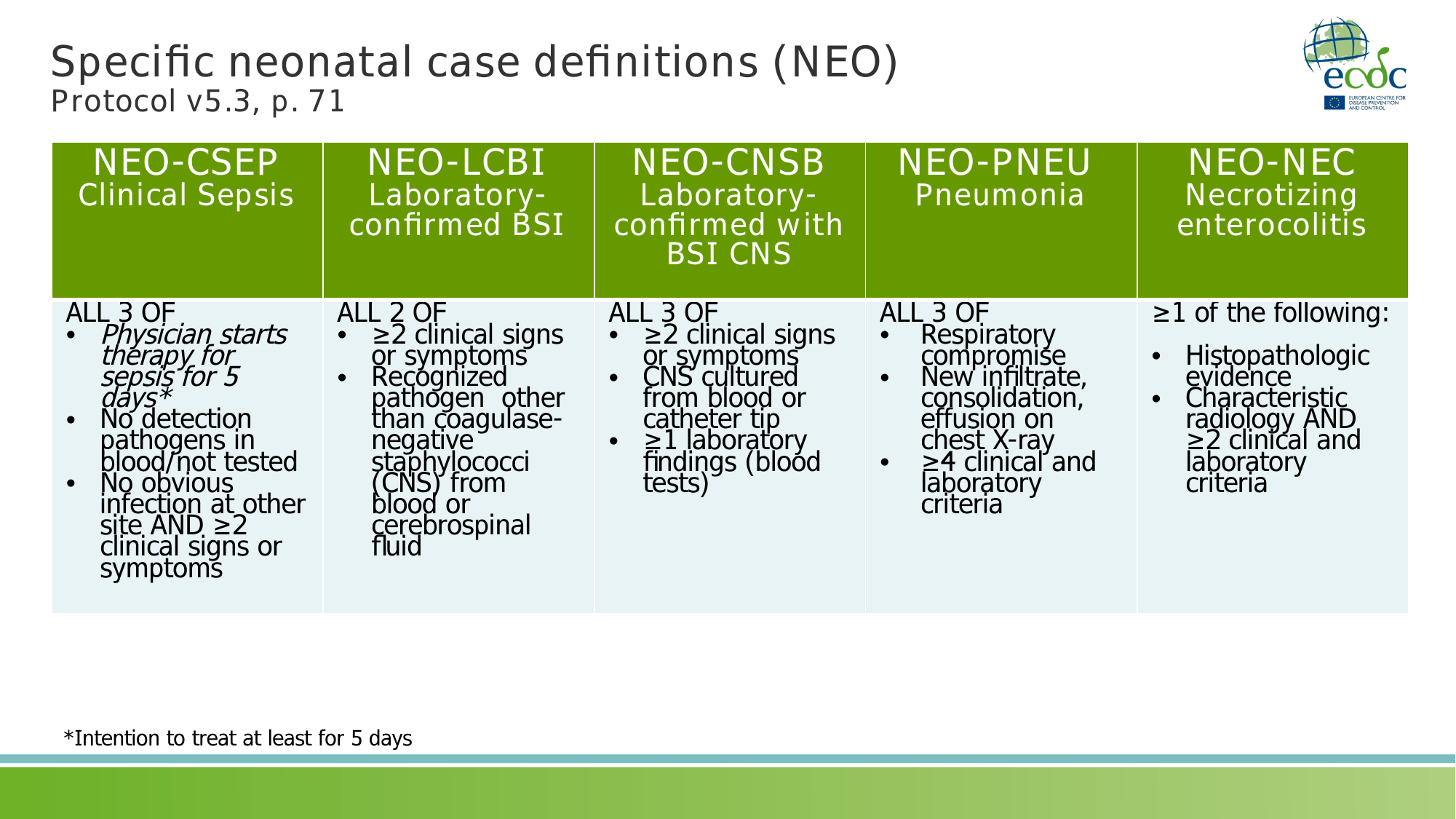

Specific neonatal case definitions (NEO)
Protocol v5.3, p. 71
| NEO-CSEP Clinical Sepsis | NEO-LCBI Laboratory-confirmed BSI | NEO-CNSB Laboratory-confirmed with BSI CNS | NEO-PNEU Pneumonia | NEO-NEC Necrotizing enterocolitis |
| --- | --- | --- | --- | --- |
| ALL 3 OF Physician starts therapy for sepsis for 5 days\* No detection pathogens in blood/not tested No obvious infection at other site AND ≥2 clinical signs or symptoms | ALL 2 OF ≥2 clinical signs or symptoms Recognized pathogen other than coagulase-negative staphylococci (CNS) from blood or cerebrospinal fluid | ALL 3 OF ≥2 clinical signs or symptoms CNS cultured from blood or catheter tip ≥1 laboratory findings (blood tests) | ALL 3 OF Respiratory compromise New infiltrate, consolidation, effusion on chest X-ray ≥4 clinical and laboratory criteria | ≥1 of the following: Histopathologic evidence Characteristic radiology AND ≥2 clinical and laboratory criteria |
*Intention to treat at least for 5 days